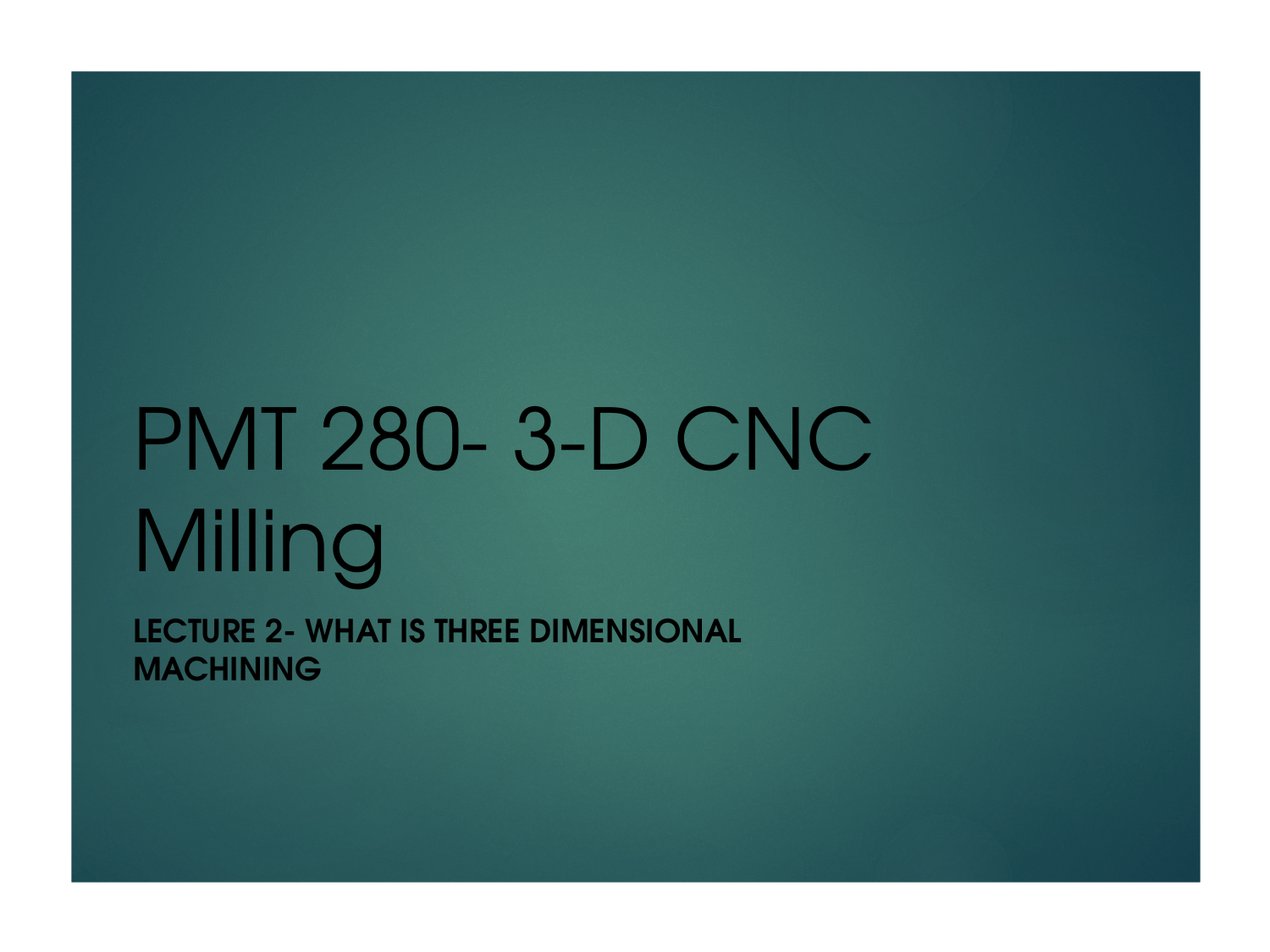

# PMT 280- 3-D CNC Milling
Lecture 2- What is three dimensional machining